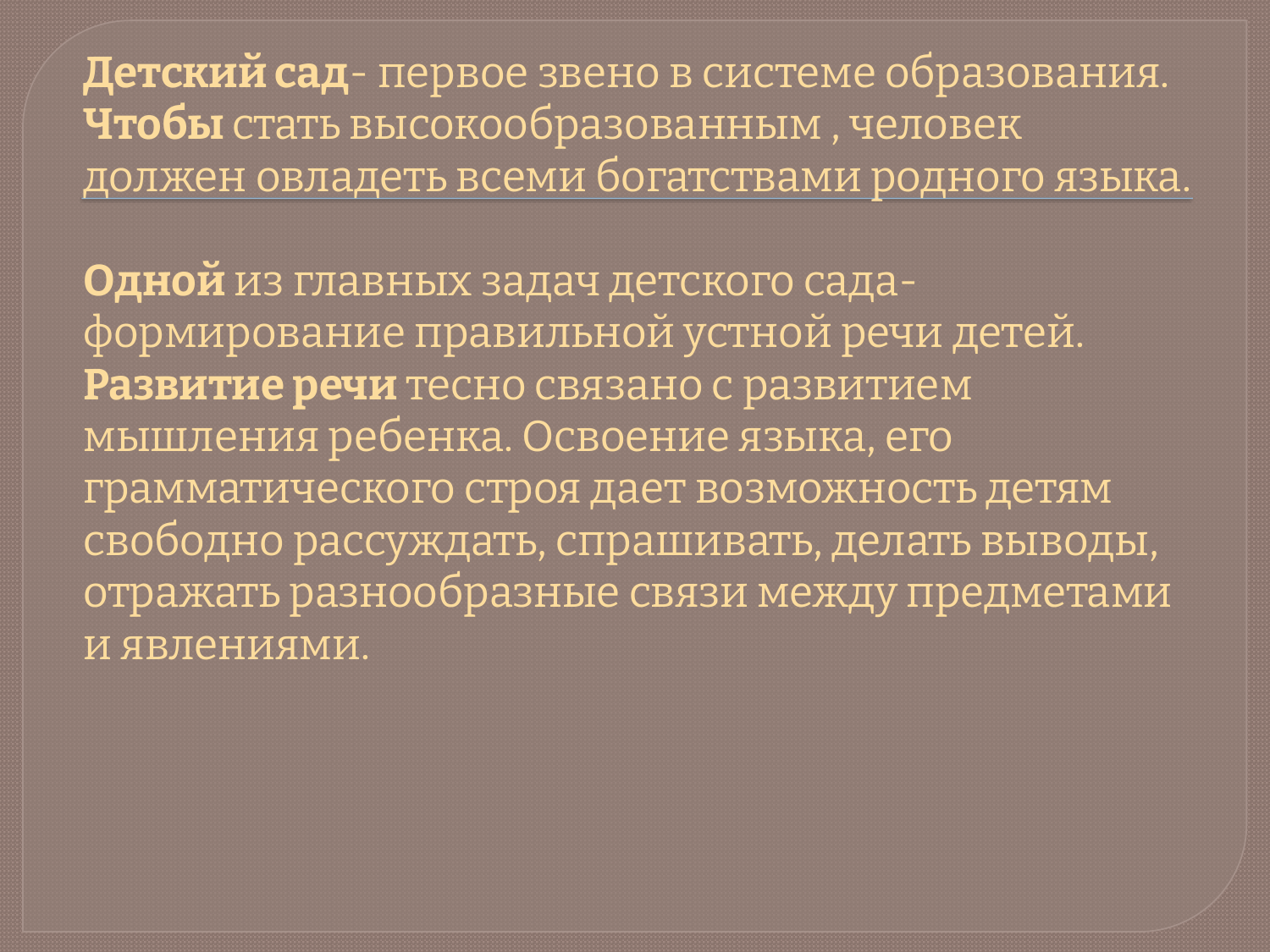

# Детский сад- первое звено в системе образования. Чтобы стать высокообразованным , человек должен овладеть всеми богатствами родного языка. Одной из главных задач детского сада- формирование правильной устной речи детей. Развитие речи тесно связано с развитием мышления ребенка. Освоение языка, его грамматического строя дает возможность детям свободно рассуждать, спрашивать, делать выводы, отражать разнообразные связи между предметами и явлениями.